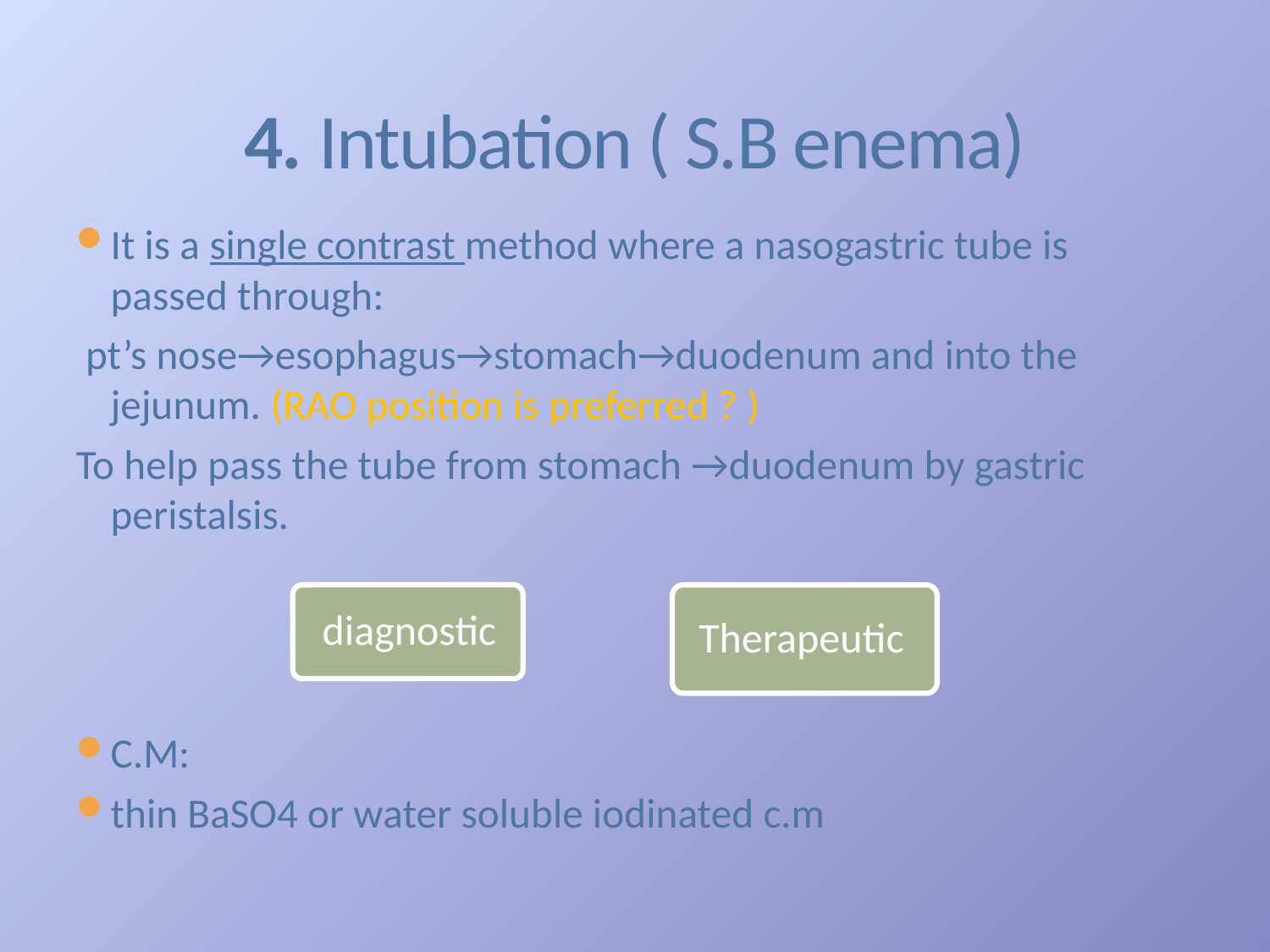

# 4. Intubation ( S.B enema)
It is a single contrast method where a nasogastric tube is passed through:
 pt’s nose→esophagus→stomach→duodenum and into the jejunum. (RAO position is preferred ? )
To help pass the tube from stomach →duodenum by gastric peristalsis.

C.M:
thin BaSO4 or water soluble iodinated c.m
diagnostic
Therapeutic